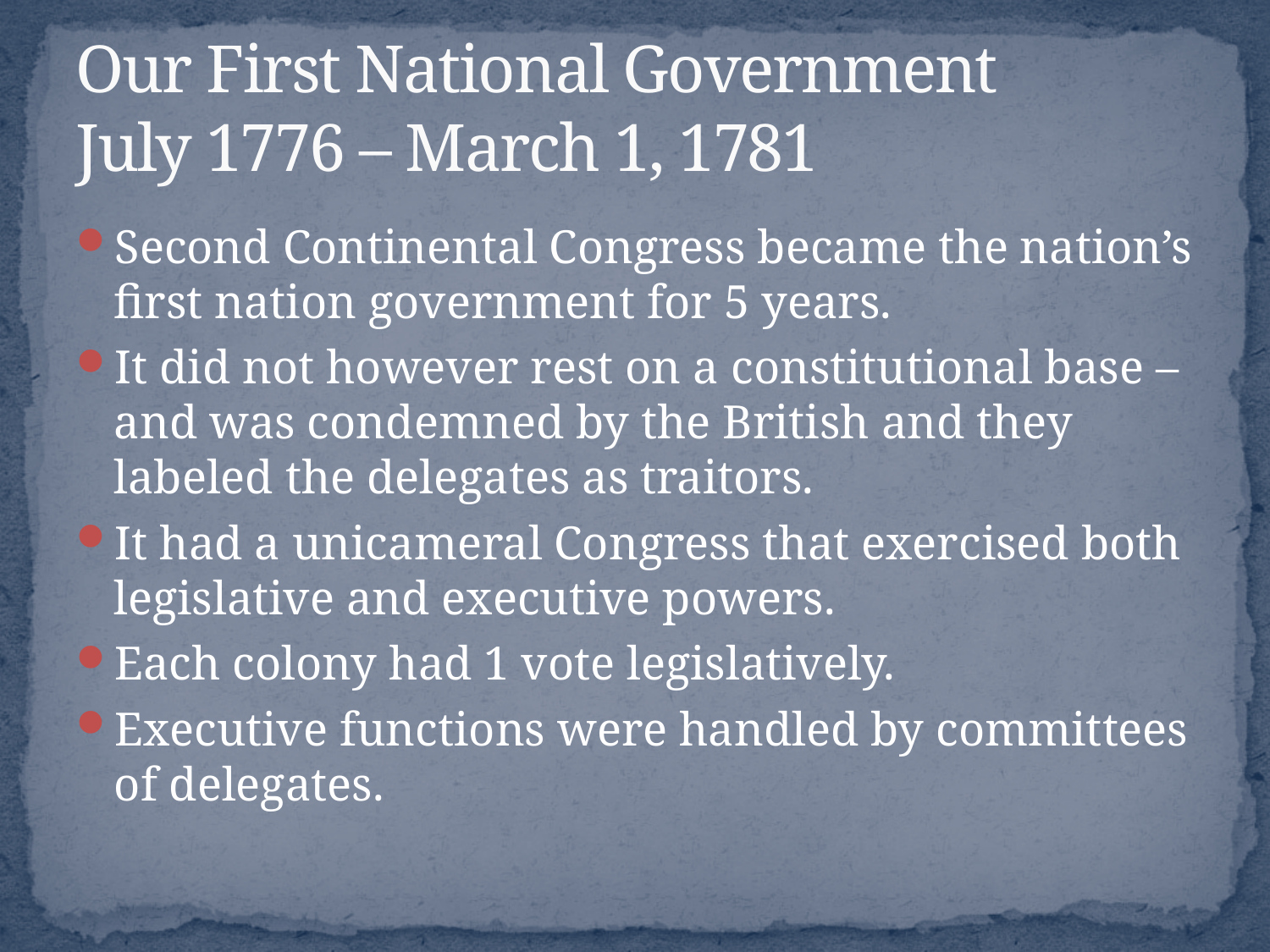

# Our First National Government July 1776 – March 1, 1781
Second Continental Congress became the nation’s first nation government for 5 years.
It did not however rest on a constitutional base – and was condemned by the British and they labeled the delegates as traitors.
It had a unicameral Congress that exercised both legislative and executive powers.
Each colony had 1 vote legislatively.
Executive functions were handled by committees of delegates.